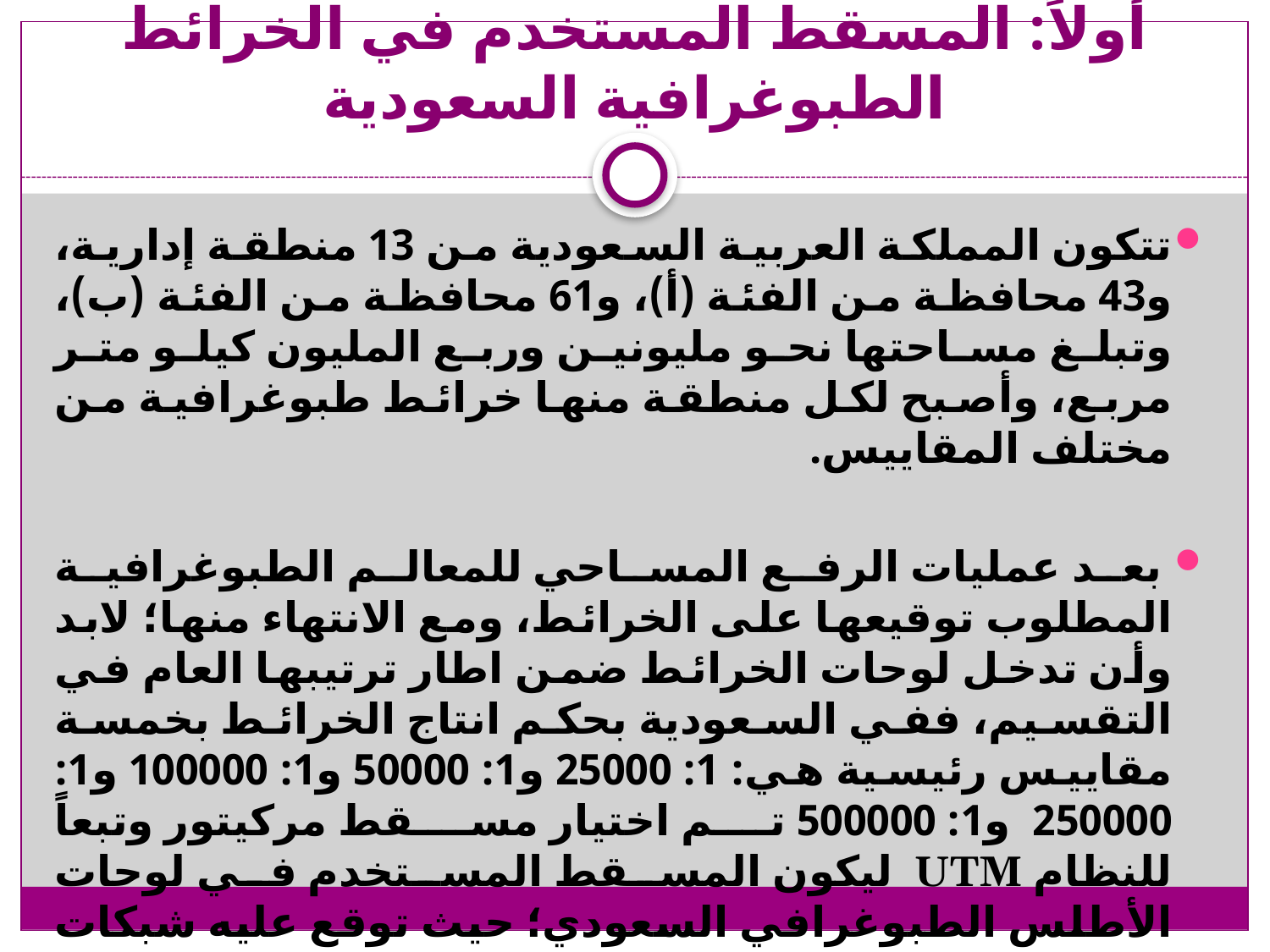

# أولاً: المسقط المستخدم في الخرائط الطبوغرافية السعودية
تتكون المملكة العربية السعودية من 13 منطقة إدارية، و43 محافظة من الفئة (أ)، و61 محافظة من الفئة (ب)، وتبلغ مساحتها نحو مليونين وربع المليون كيلو متر مربع، وأصبح لكل منطقة منها خرائط طبوغرافية من مختلف المقاييس.

 بعد عمليات الرفع المساحي للمعالم الطبوغرافية المطلوب توقيعها على الخرائط، ومع الانتهاء منها؛ لابد وأن تدخل لوحات الخرائط ضمن اطار ترتيبها العام في التقسيم، ففي السعودية بحكم انتاج الخرائط بخمسة مقاييس رئيسية هي: 1: 25000 و1: 50000 و1: 100000 و1: 250000  و1: 500000 تم اختيار مسقط مركيتور وتبعاً للنظام UTM  ليكون المسقط المستخدم في لوحات الأطلس الطبوغرافي السعودي؛ حيث توقع عليه شبكات المثلثات وتربط بها نقط الترافرسات بعد تصحيحها، وربطها بخطوط الاحداثيات، والتي يحسب على اساسها موقع كل لوحة عن طريق شكل المسقط.